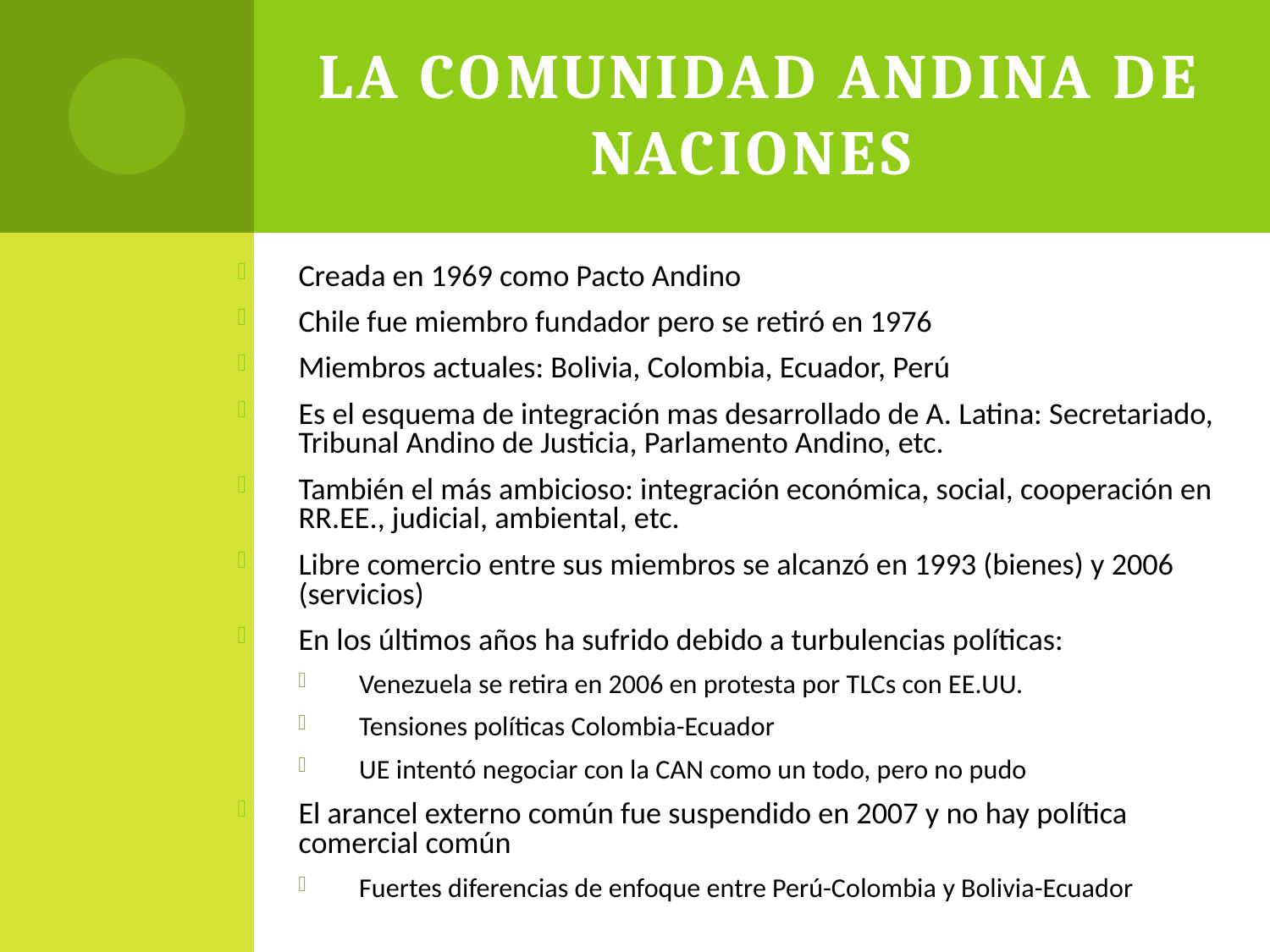

# La Comunidad Andina de Naciones
Creada en 1969 como Pacto Andino
Chile fue miembro fundador pero se retiró en 1976
Miembros actuales: Bolivia, Colombia, Ecuador, Perú
Es el esquema de integración mas desarrollado de A. Latina: Secretariado, Tribunal Andino de Justicia, Parlamento Andino, etc.
También el más ambicioso: integración económica, social, cooperación en RR.EE., judicial, ambiental, etc.
Libre comercio entre sus miembros se alcanzó en 1993 (bienes) y 2006 (servicios)
En los últimos años ha sufrido debido a turbulencias políticas:
Venezuela se retira en 2006 en protesta por TLCs con EE.UU.
Tensiones políticas Colombia-Ecuador
UE intentó negociar con la CAN como un todo, pero no pudo
El arancel externo común fue suspendido en 2007 y no hay política comercial común
Fuertes diferencias de enfoque entre Perú-Colombia y Bolivia-Ecuador